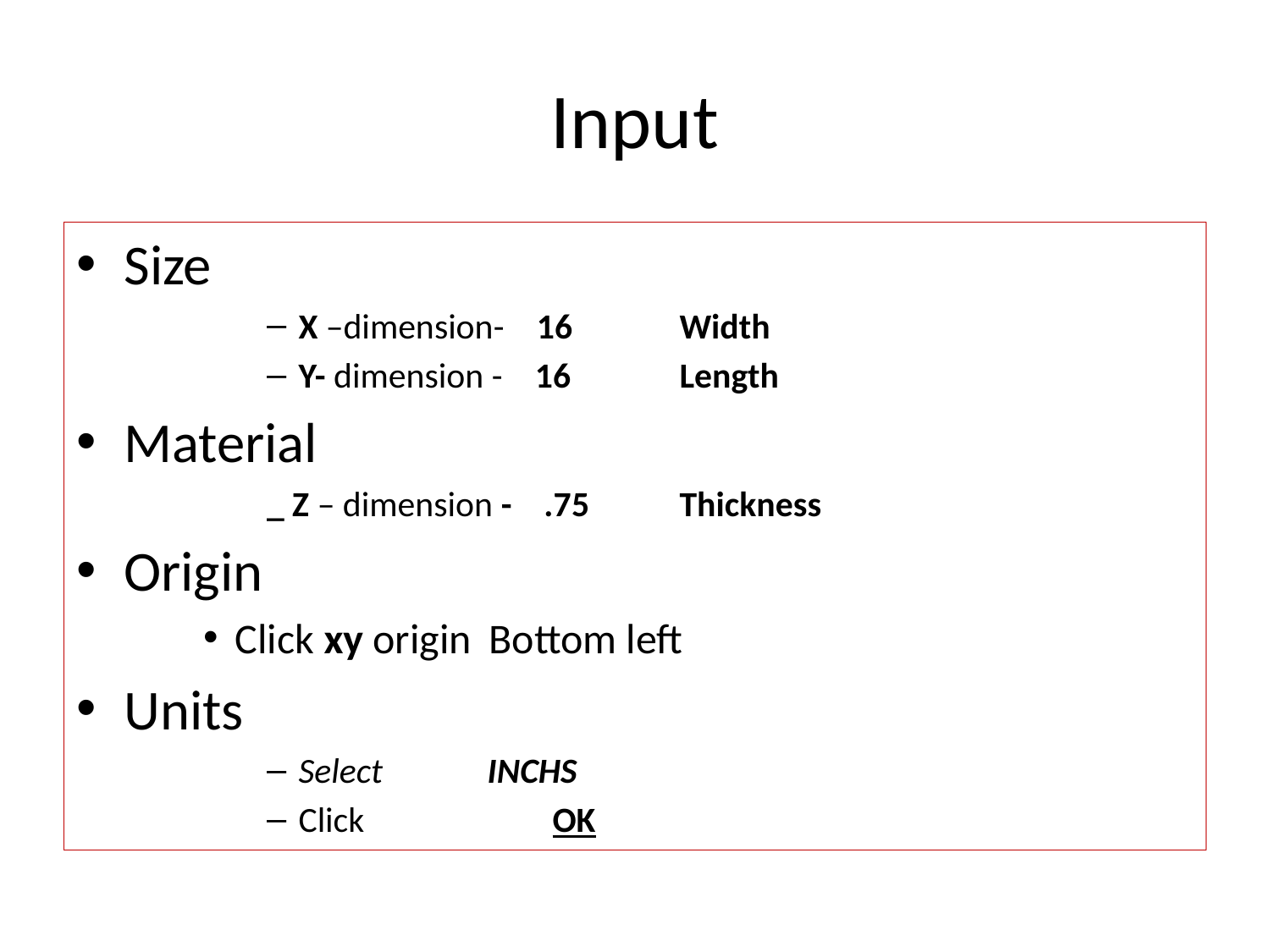

# Input
Size
X –dimension-    16	Width
Y- dimension -    16	Length
Material
_ Z – dimension -    .75	Thickness
Origin
Click xy origin	Bottom left
Units
Select             INCHS
Click		OK